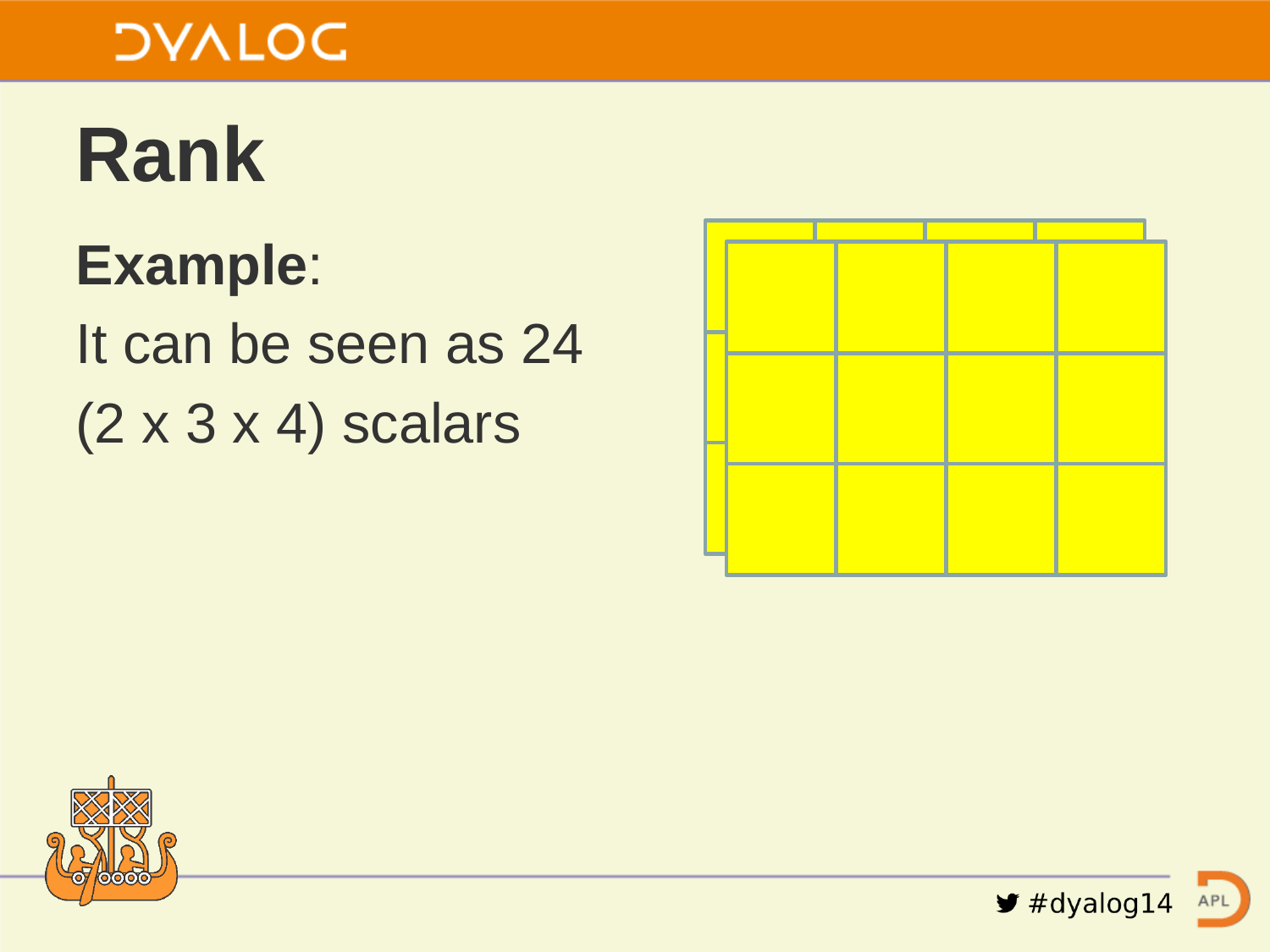

# Rank

Example:
It can be seen as 24
(2 x 3 x 4) scalars